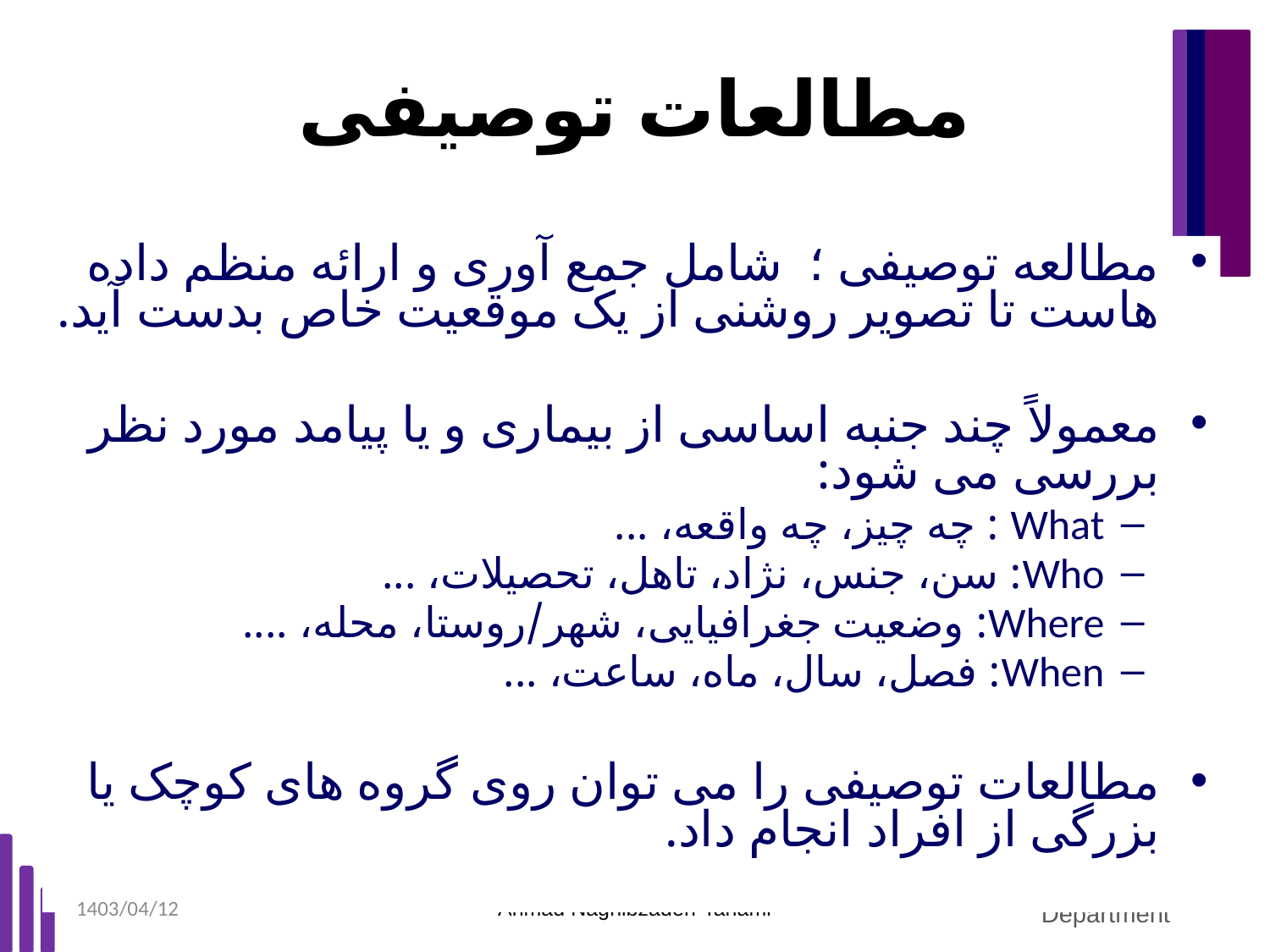

# مطالعات توصیفی
مطالعه توصیفی ؛  شامل جمع آوری و ارائه منظم داده هاست تا تصویر روشنی از یک موقعیت خاص بدست آید.

معمولاً چند جنبه اساسی از بیماری و یا پیامد مورد نظر بررسی می شود:
What : چه چیز، چه واقعه، ...
Who: سن، جنس، نژاد، تاهل، تحصیلات، ...
Where: وضعیت جغرافیایی، شهر/روستا، محله، ....
When: فصل، سال، ماه، ساعت، ...

مطالعات توصیفی را می توان روی گروه های کوچک یا بزرگی از افراد انجام داد.

1403/04/12
Ahmad Naghibzadeh-Tahami